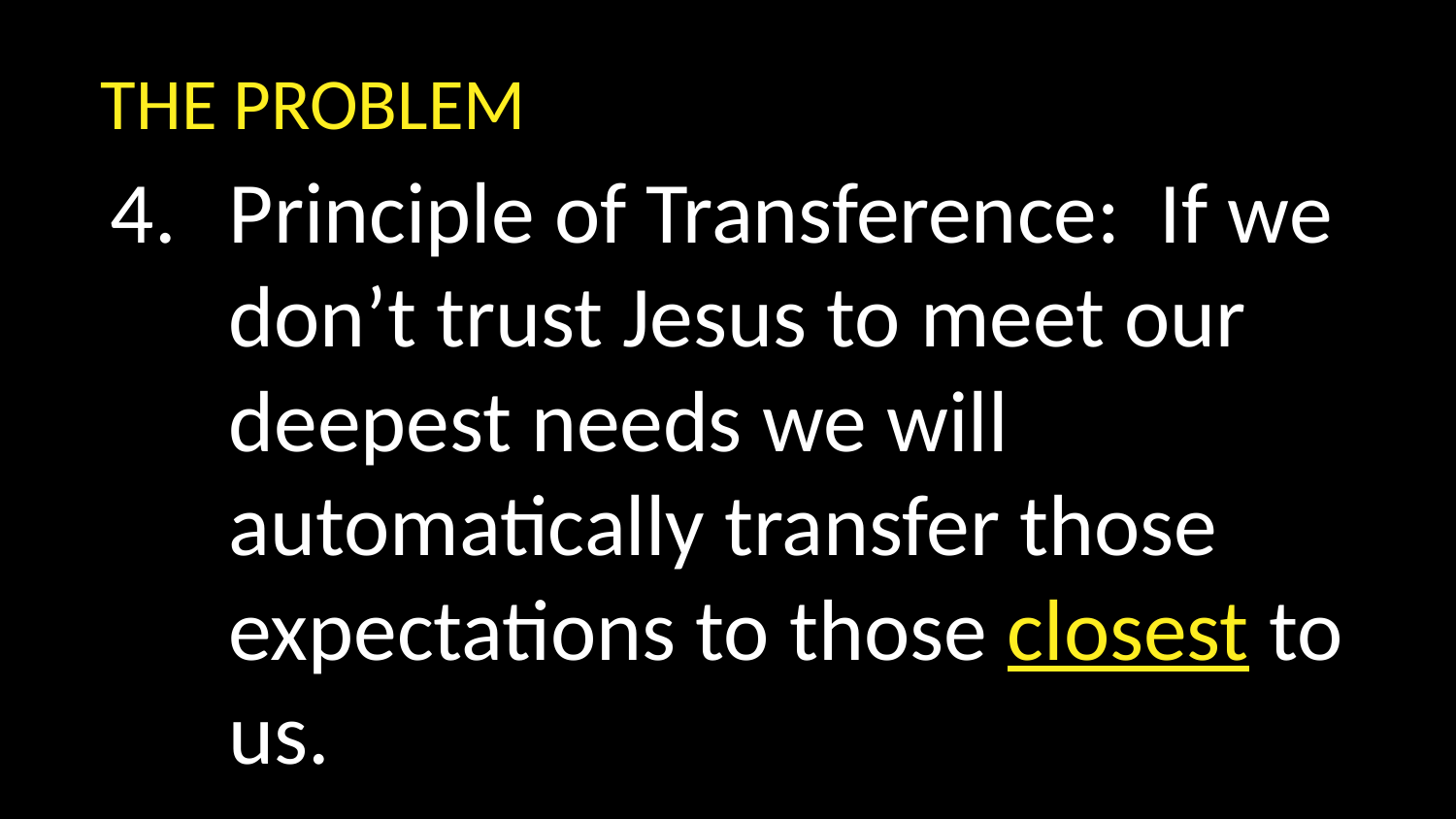

THE PROBLEM
Principle of Transference:  If we don’t trust Jesus to meet our deepest needs we will automatically transfer those expectations to those closest to us.